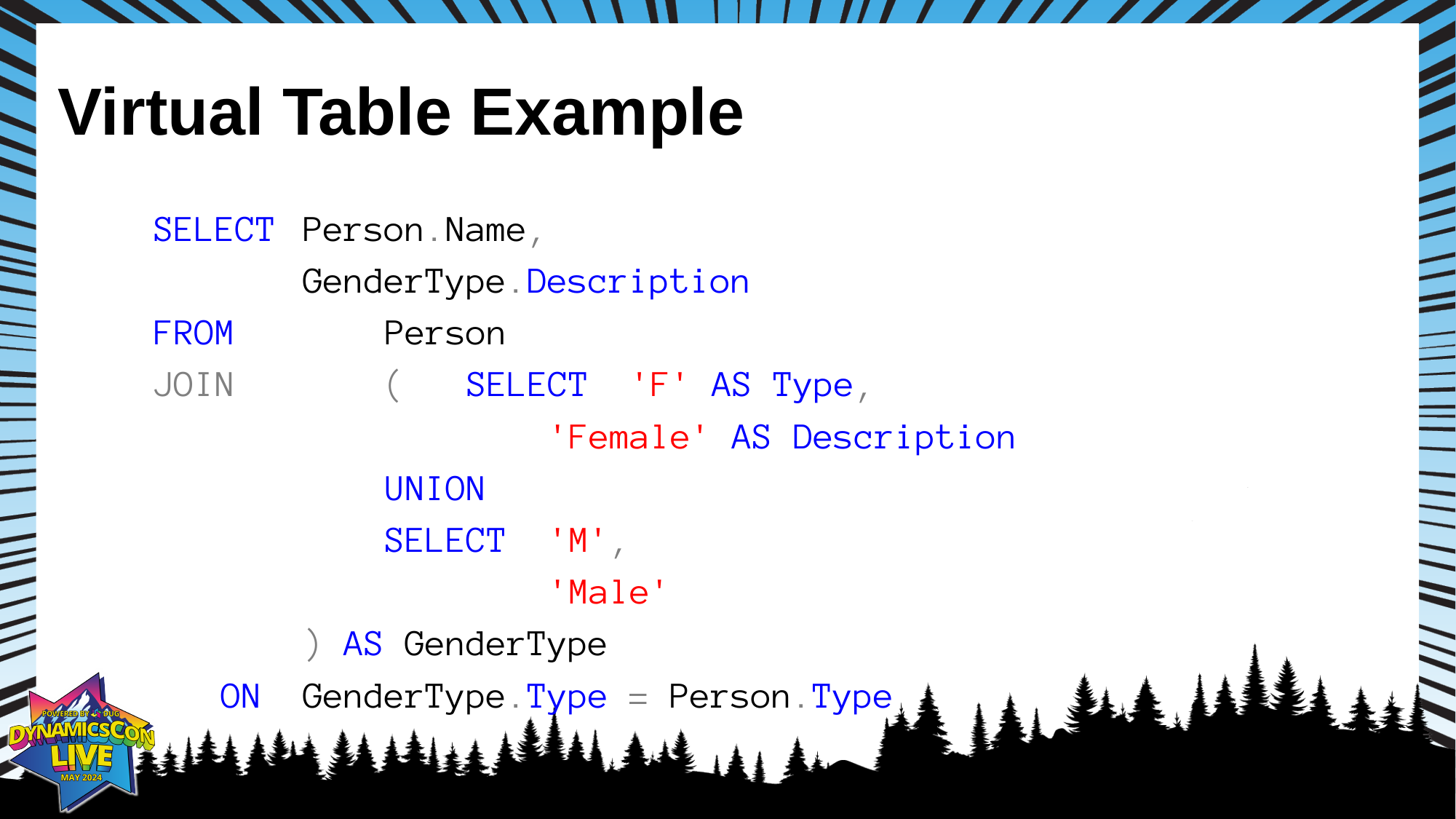

# Virtual Table Example
SELECT	Person.Name,
		GenderType.Description
FROM		Person
JOIN		(	SELECT	'F' AS Type,
					'Female' AS Description
			UNION
			SELECT	'M',
					'Male'
		) AS GenderType
	ON	GenderType.Type = Person.Type